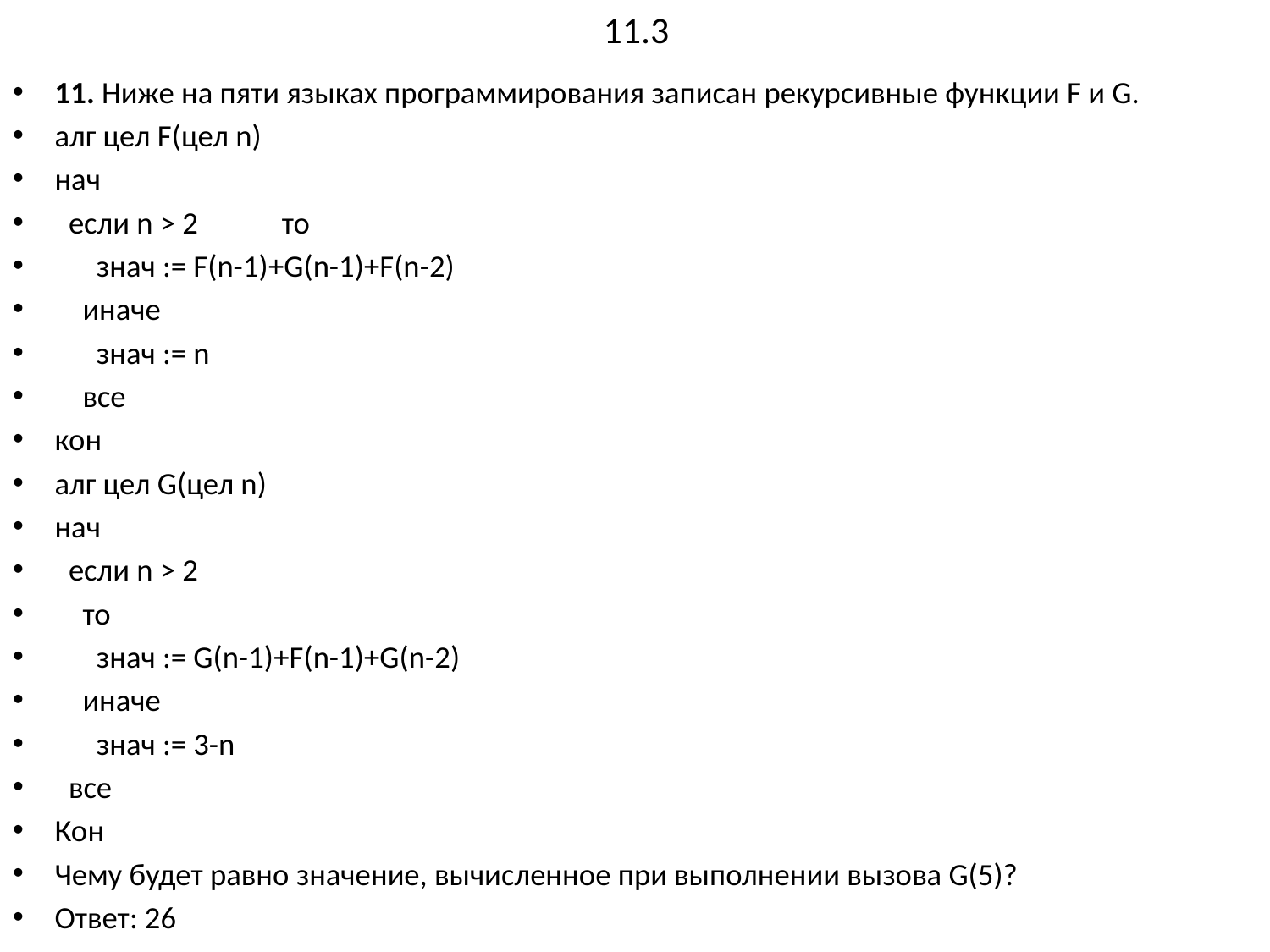

# 11.3
11. Ниже на пяти языках программирования записан рекурсивные функции F и G.
алг цел F(цел n)
нач
  если n > 2            то
      знач := F(n-1)+G(n-1)+F(n-2)
    иначе
      знач := n
    все
кон
алг цел G(цел n)
нач
  если n > 2
    то
      знач := G(n-1)+F(n-1)+G(n-2)
    иначе
      знач := 3-n
  все
Кон
Чему будет равно значение, вычисленное при выполнении вызова G(5)?
Ответ: 26